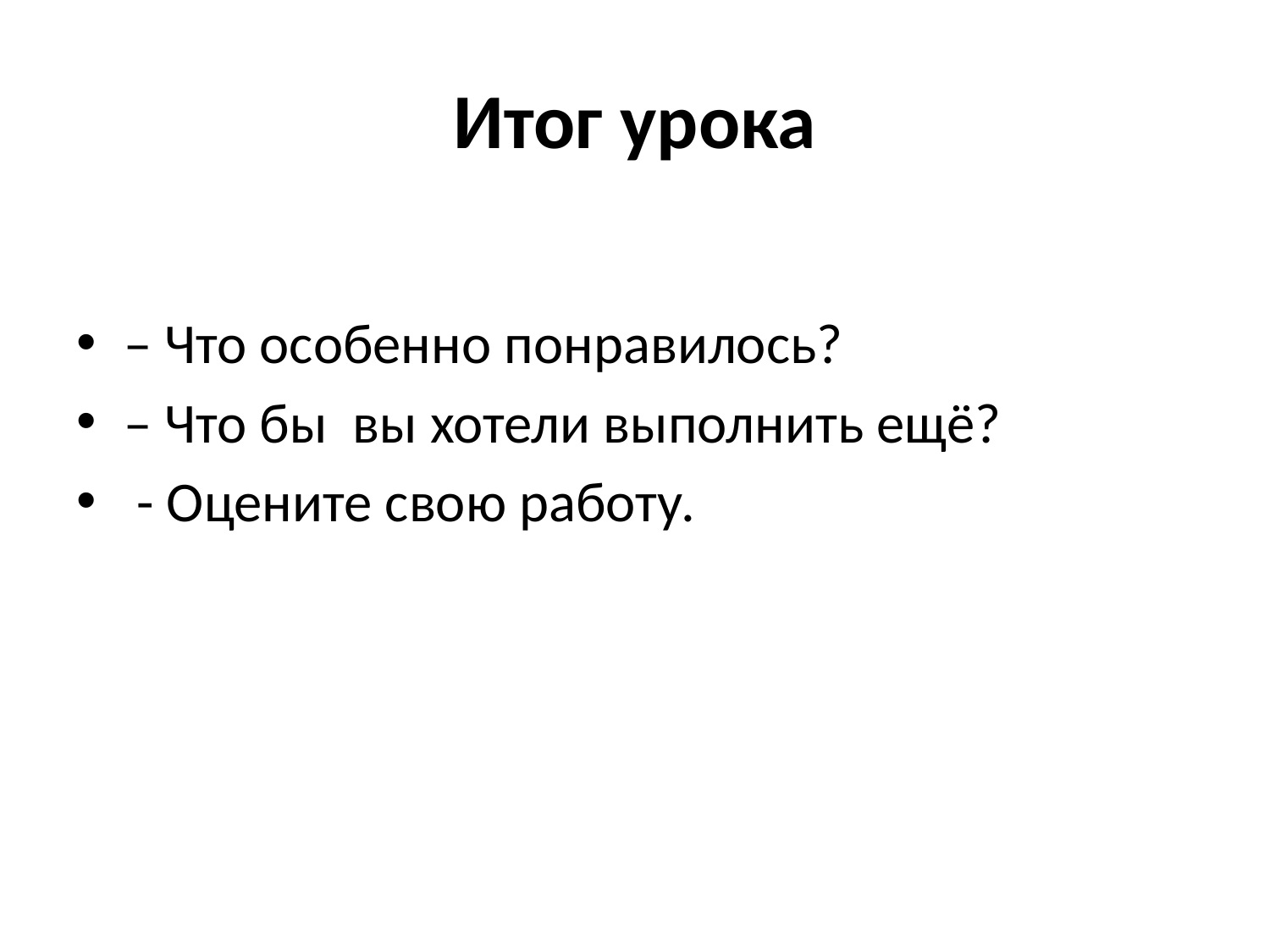

# Итог урока

– Что особенно понравилось?
– Что бы  вы хотели выполнить ещё?
 - Оцените свою работу.